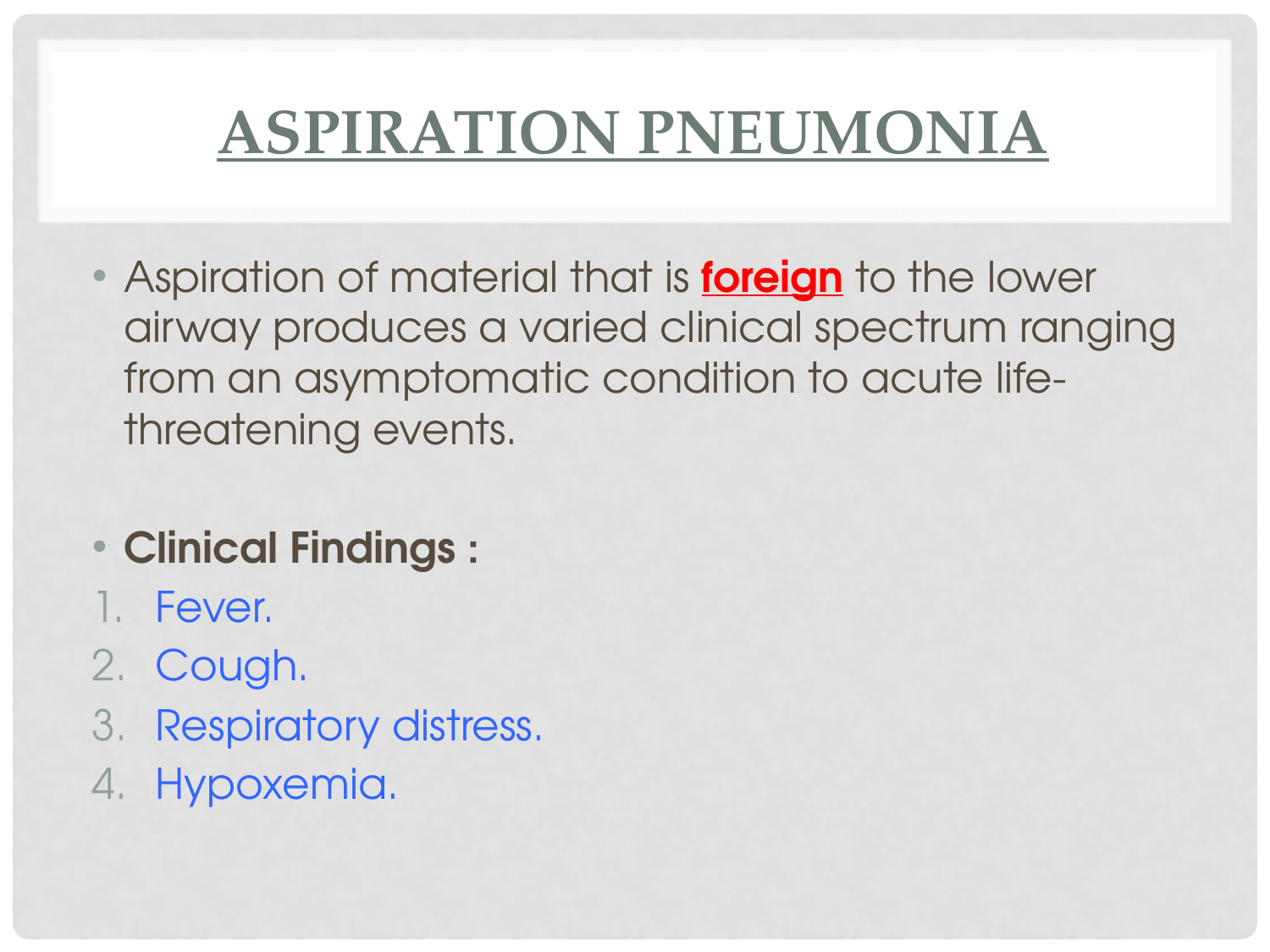

# Aspiration PNEUMONIA
Aspiration of material that is foreign to the lower airway produces a varied clinical spectrum ranging from an asymptomatic condition to acute life-threatening events.

Clinical Findings :
Fever.
Cough.
Respiratory distress.
Hypoxemia.